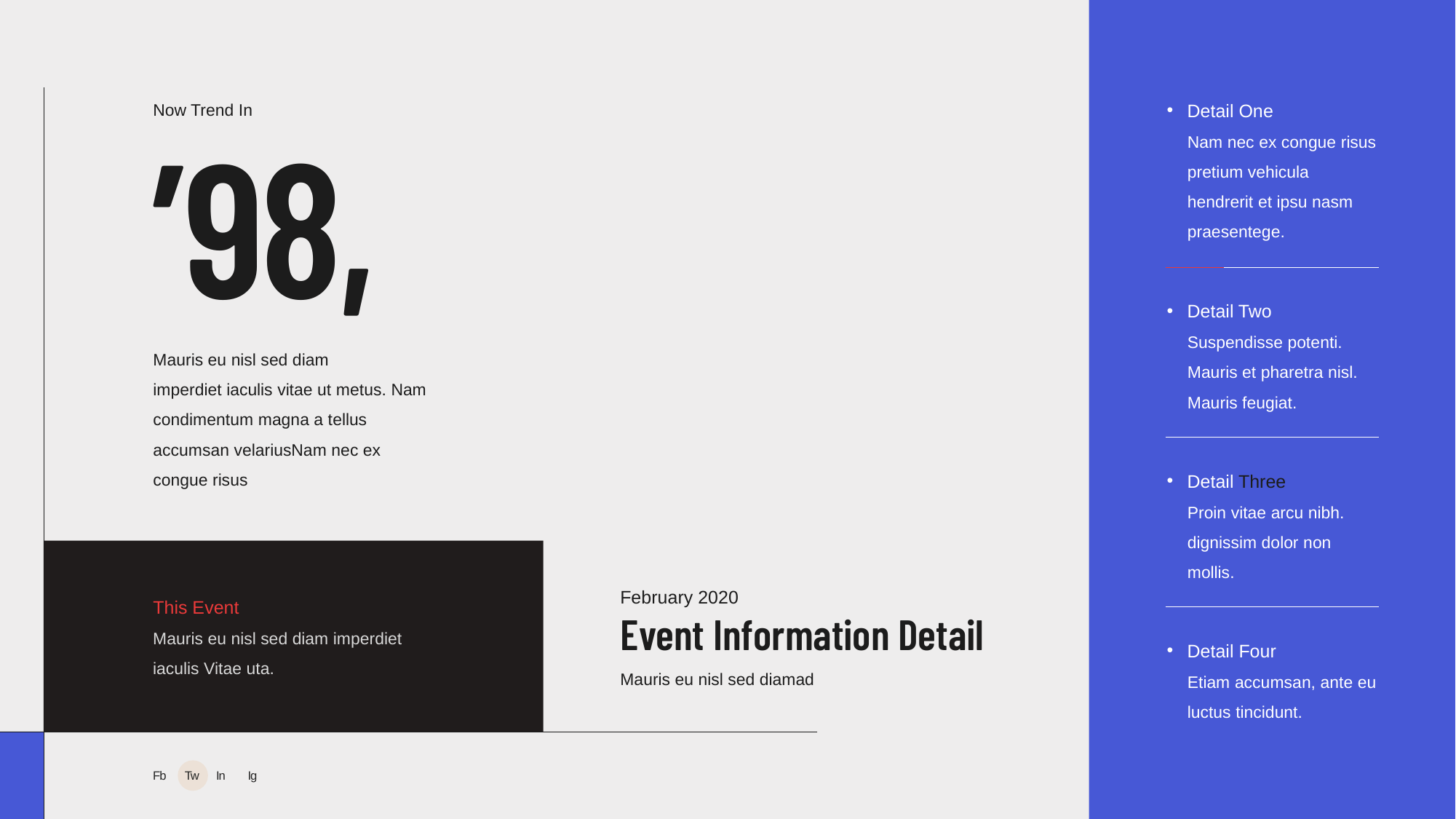

Detail One
Now Trend In
’98,
Nam nec ex congue risus pretium vehicula hendrerit et ipsu nasm praesentege.
Detail Two
Suspendisse potenti. Mauris et pharetra nisl. Mauris feugiat.
Mauris eu nisl sed diam
imperdiet iaculis vitae ut metus. Nam condimentum magna a tellus accumsan velariusNam nec ex congue risus
Detail Three
Proin vitae arcu nibh. dignissim dolor non mollis.
February 2020
This Event
Event Information Detail
Mauris eu nisl sed diam imperdiet iaculis Vitae uta.
Detail Four
Mauris eu nisl sed diamad
Etiam accumsan, ante eu luctus tincidunt.

Fb
Tw
In
Ig